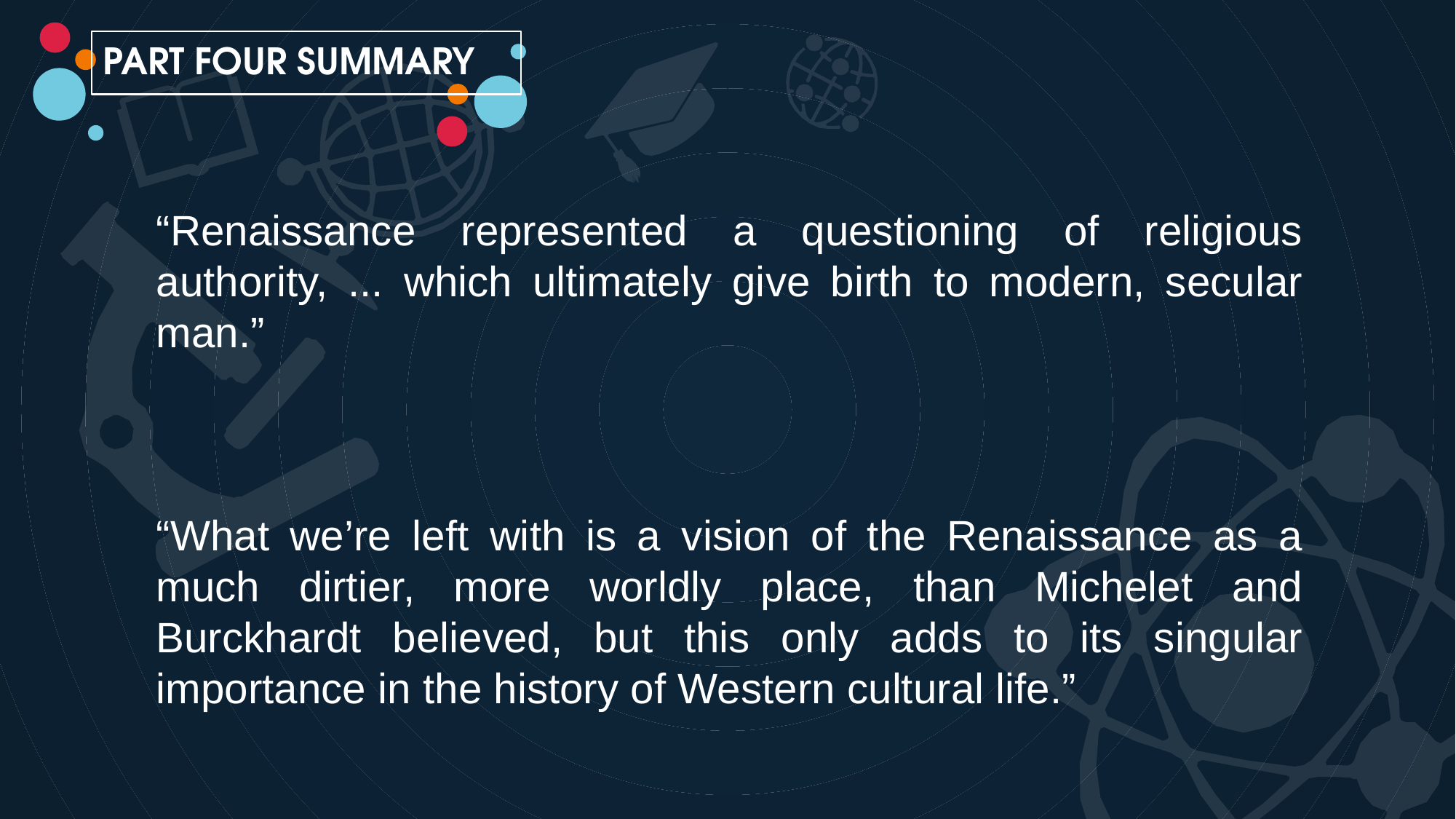

PART FOUR SUMMARY
“Renaissance represented a questioning of religious authority, ... which ultimately give birth to modern, secular man.”

“What we’re left with is a vision of the Renaissance as a much dirtier, more worldly place, than Michelet and Burckhardt believed, but this only adds to its singular importance in the history of Western cultural life.”